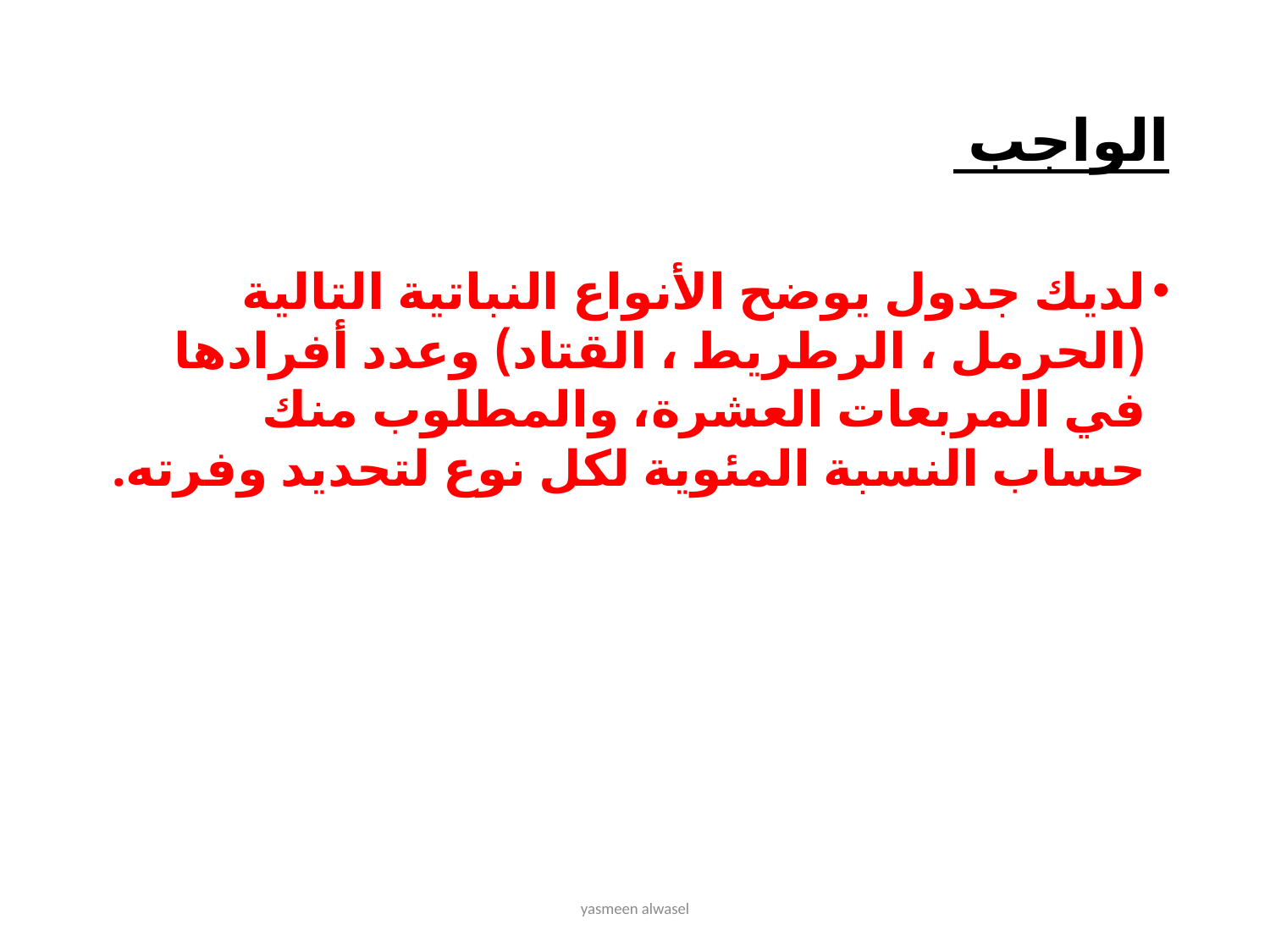

# الواجب
لديك جدول يوضح الأنواع النباتية التالية (الحرمل ، الرطريط ، القتاد) وعدد أفرادها في المربعات العشرة، والمطلوب منك حساب النسبة المئوية لكل نوع لتحديد وفرته.
yasmeen alwasel